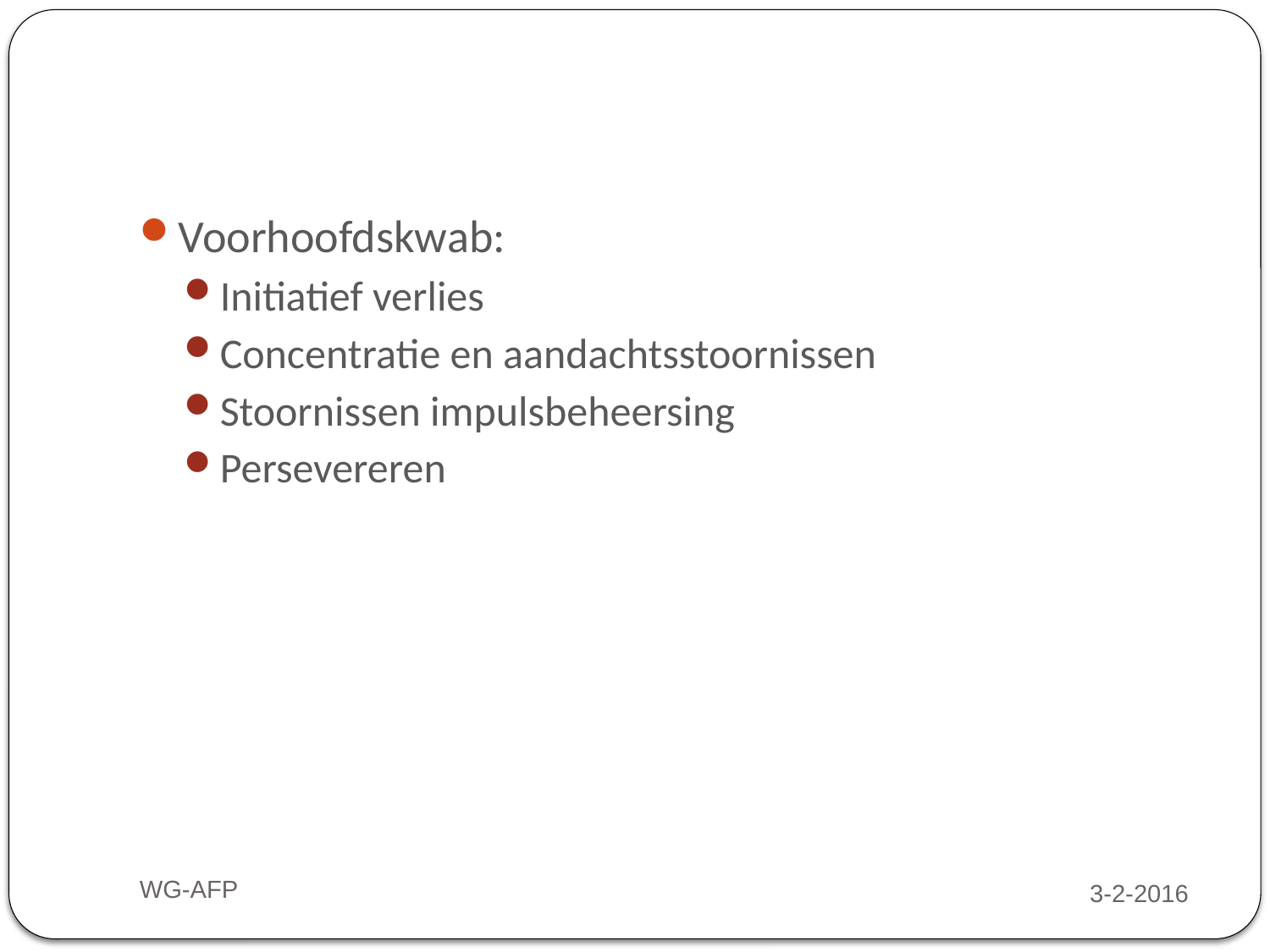

#
Voorhoofdskwab:
Initiatief verlies
Concentratie en aandachtsstoornissen
Stoornissen impulsbeheersing
Persevereren

WG-AFP
3-2-2016